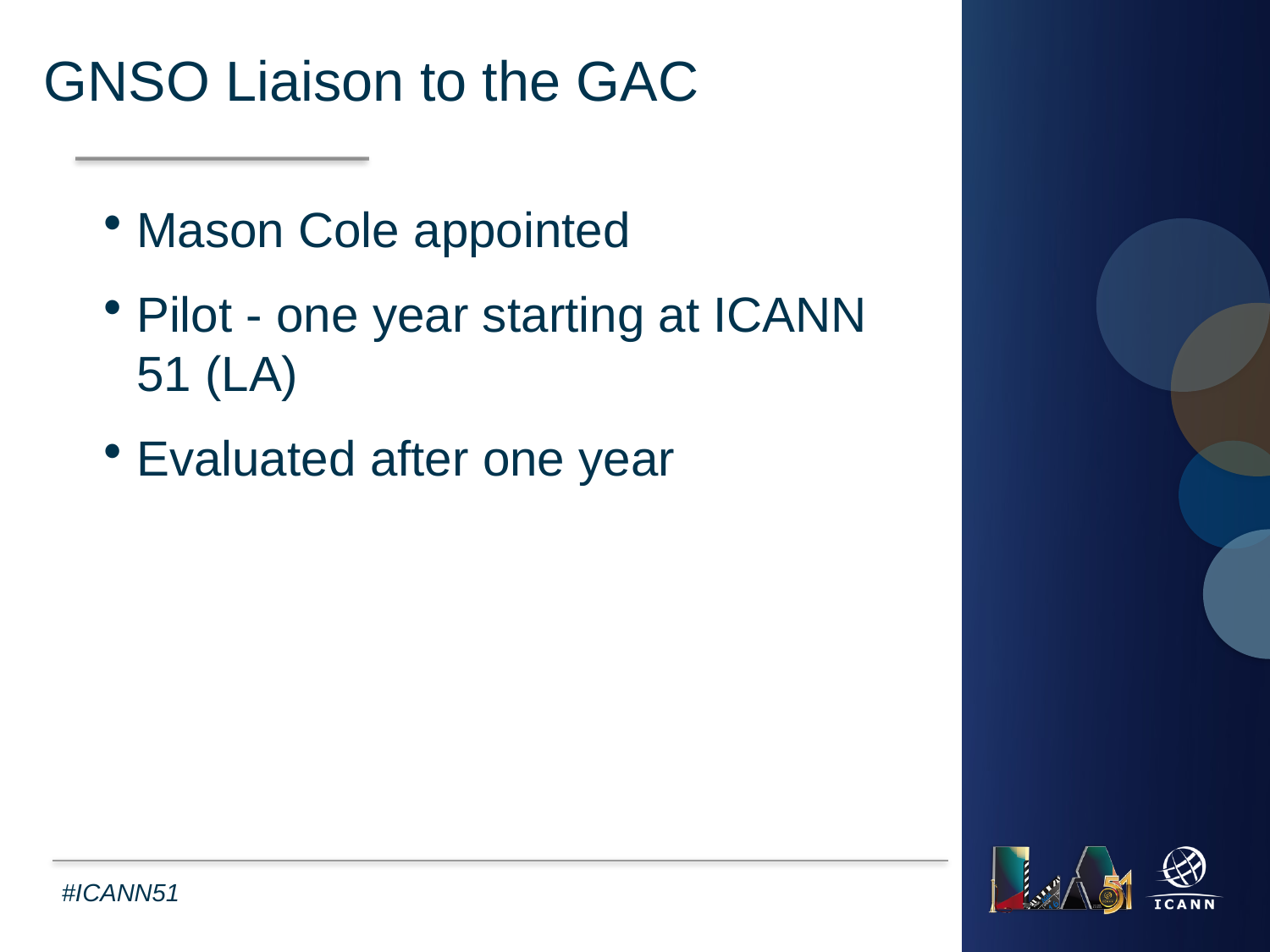

GNSO Liaison to the GAC
Mason Cole appointed
Pilot - one year starting at ICANN 51 (LA)
Evaluated after one year